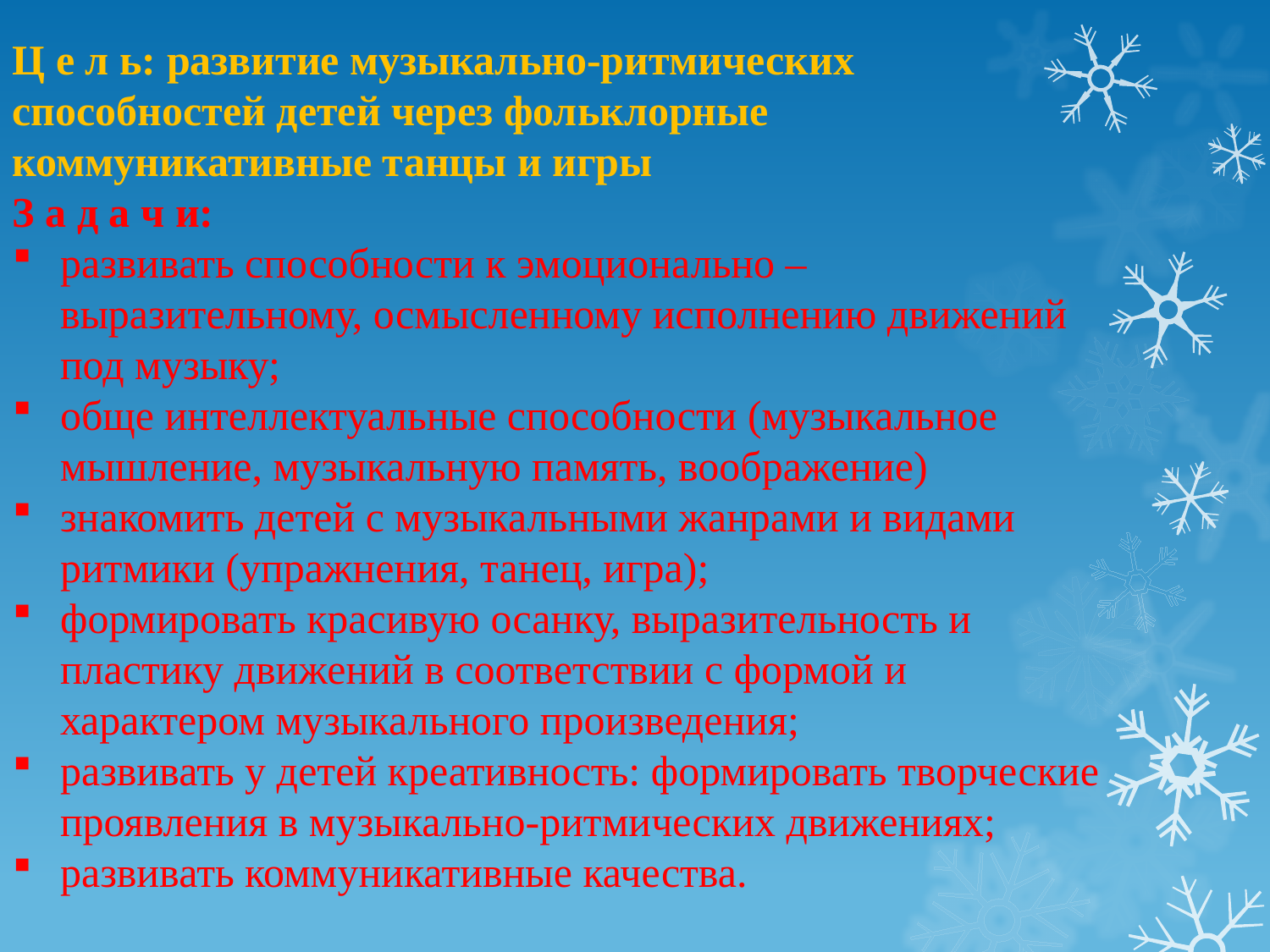

Ц е л ь: развитие музыкально-ритмических способностей детей через фольклорные коммуникативные танцы и игры
З а д а ч и:
развивать способности к эмоционально – выразительному, осмысленному исполнению движений под музыку;
обще интеллектуальные способности (музыкальное мышление, музыкальную память, воображение)
знакомить детей с музыкальными жанрами и видами ритмики (упражнения, танец, игра);
формировать красивую осанку, выразительность и пластику движений в соответствии с формой и характером музыкального произведения;
развивать у детей креативность: формировать творческие проявления в музыкально-ритмических движениях;
развивать коммуникативные качества.